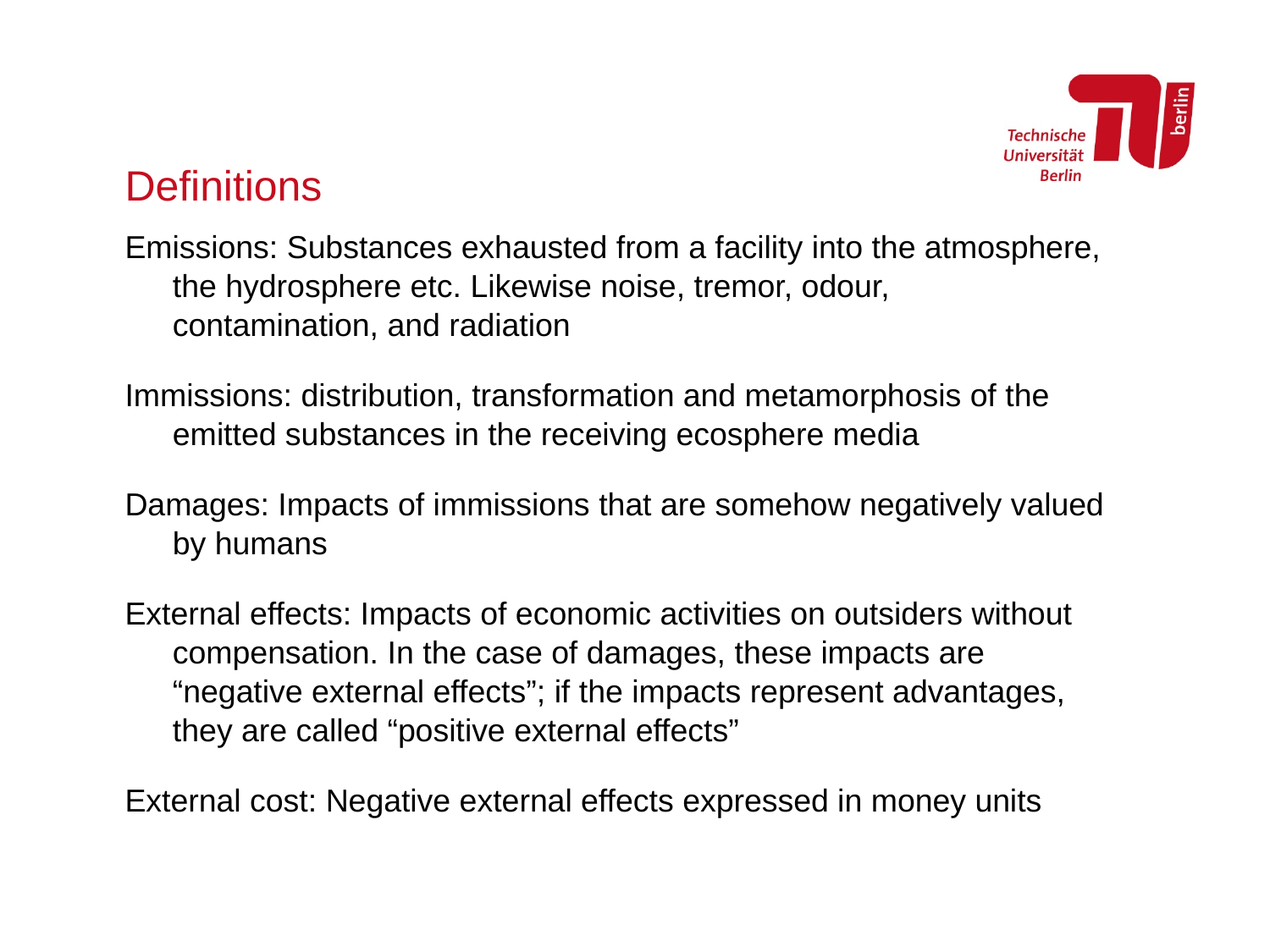

# Definitions
Emissions: Substances exhausted from a facility into the atmosphere, the hydrosphere etc. Likewise noise, tremor, odour, contamination, and radiation
Immissions: distribution, transformation and metamorphosis of the emitted substances in the receiving ecosphere media
Damages: Impacts of immissions that are somehow negatively valued by humans
External effects: Impacts of economic activities on outsiders without compensation. In the case of damages, these impacts are “negative external effects”; if the impacts represent advantages, they are called “positive external effects”
External cost: Negative external effects expressed in money units